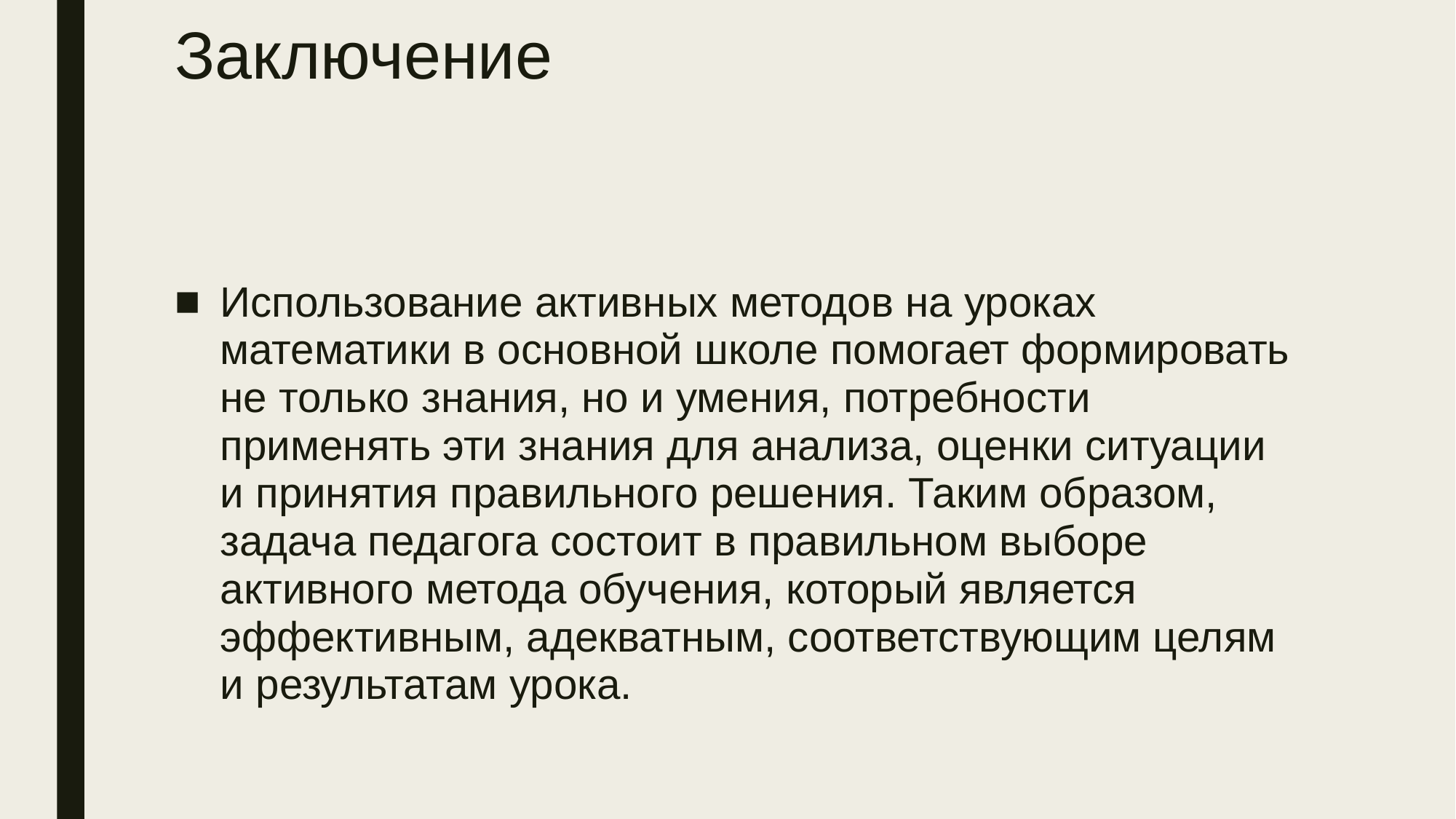

# Заключение
Использование активных методов на уроках математики в основной школе помогает формировать не только знания, но и умения, потребности применять эти знания для анализа, оценки ситуации и принятия правильного решения. Таким образом, задача педагога состоит в правильном выборе активного метода обучения, который является эффективным, адекватным, соответствующим целям и результатам урока.